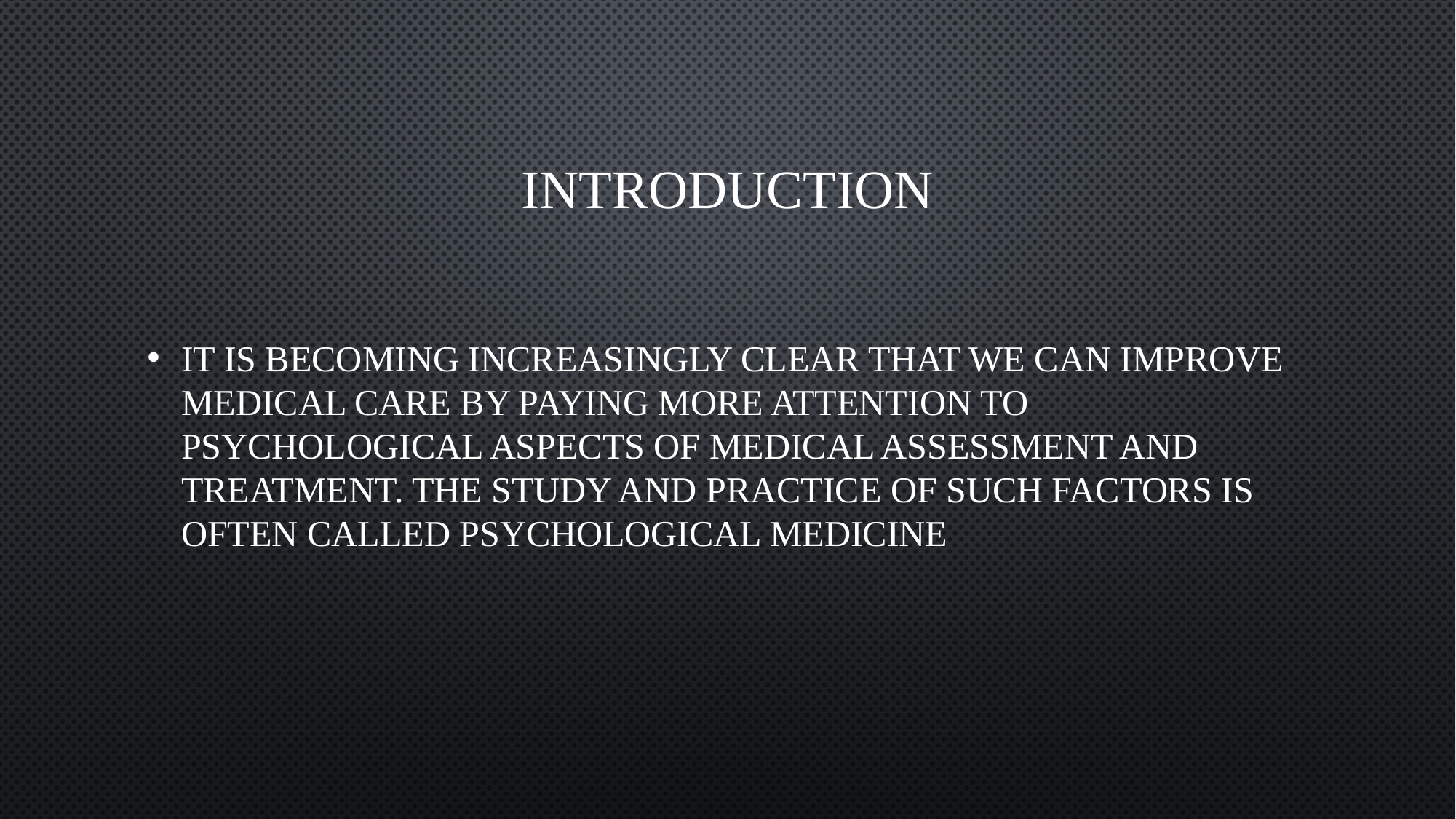

# INTRODUCTION
It is becoming increasingly clear that we can improve medical care by paying more attention to psychological aspects of medical assessment and treatment. The study and practice of such factors is often called psychological medicine